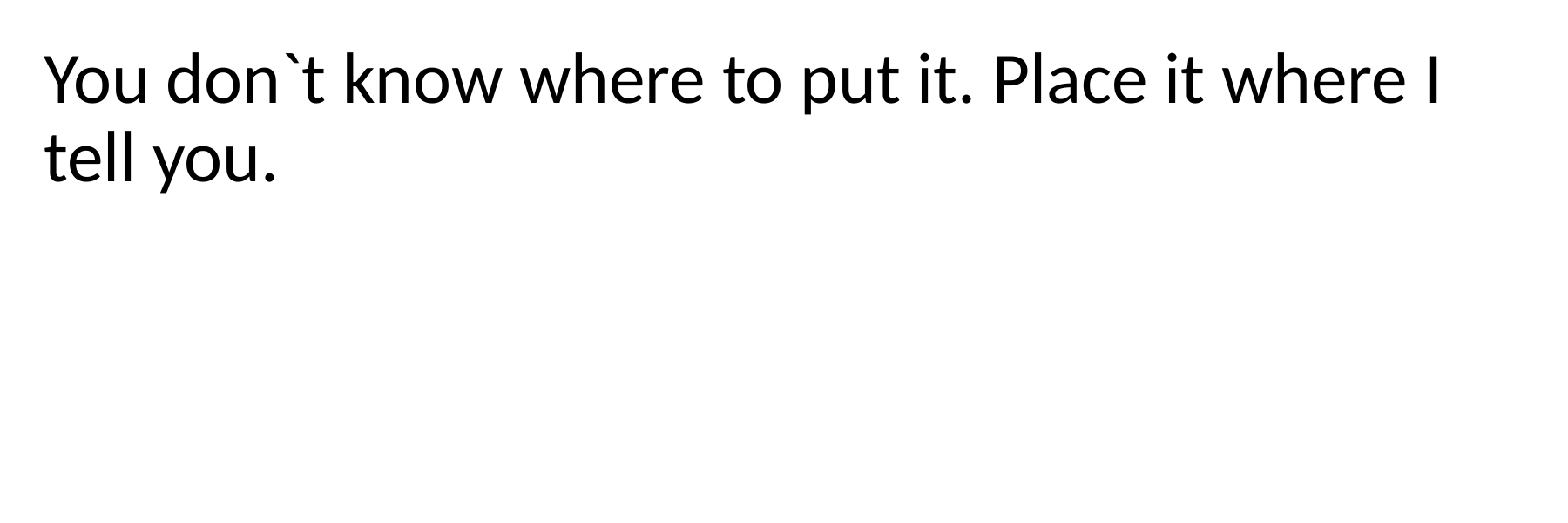

You don`t know where to put it. Place it where I tell you.